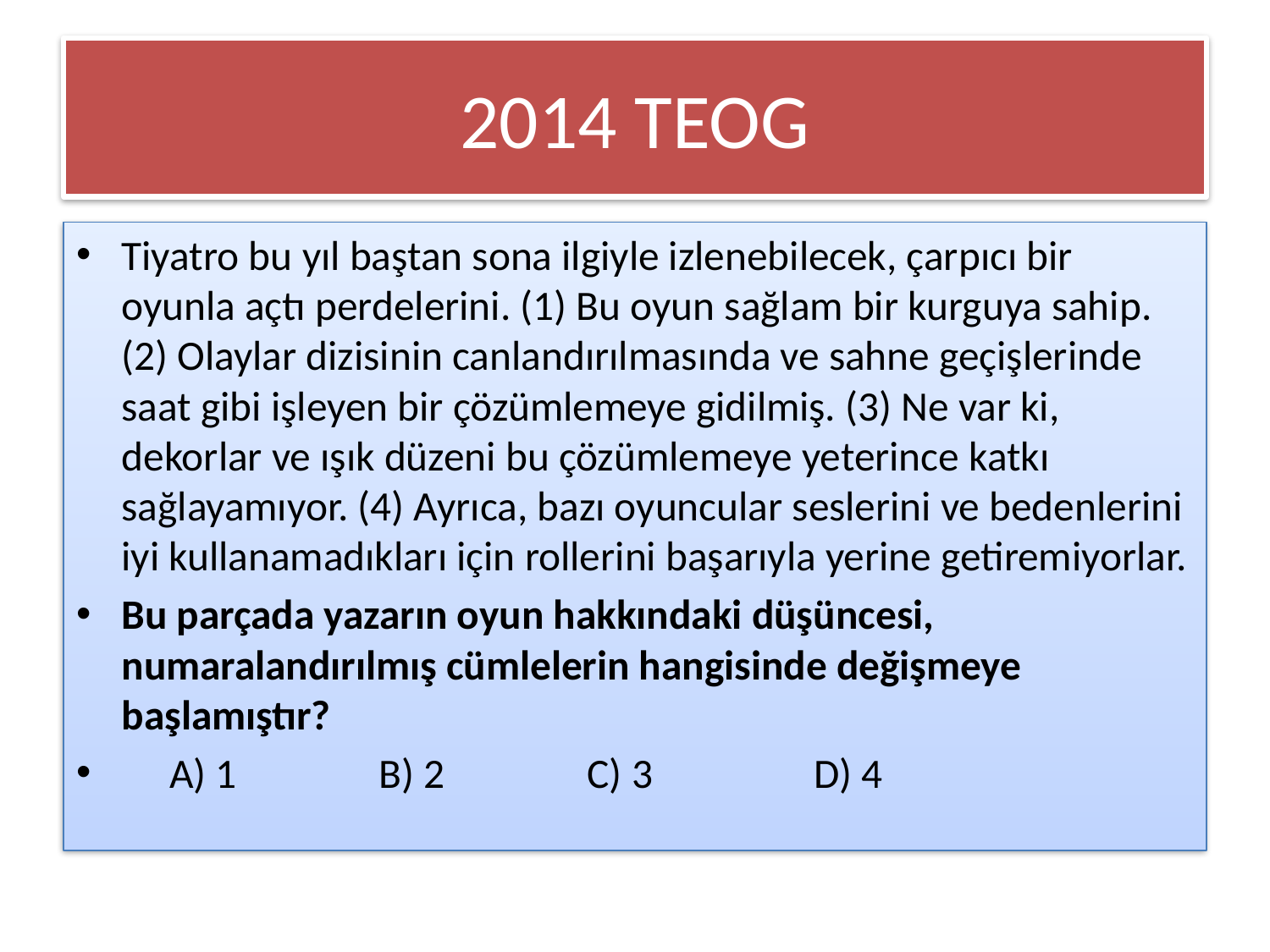

# 2014 TEOG
Tiyatro bu yıl baştan sona ilgiyle izlenebilecek, çarpıcı bir oyunla açtı perdelerini. (1) Bu oyun sağlam bir kurguya sahip. (2) Olaylar dizisinin canlandırılmasında ve sahne geçişlerinde saat gibi işleyen bir çözümlemeye gidilmiş. (3) Ne var ki, dekorlar ve ışık düzeni bu çözümlemeye yeterince katkı sağlayamıyor. (4) Ayrıca, bazı oyuncular seslerini ve bedenlerini iyi kullanamadıkları için rollerini başarıyla yerine getiremiyorlar.
Bu parçada yazarın oyun hakkındaki düşüncesi, numaralandırılmış cümlelerin hangisinde değişmeye başlamıştır?
     A) 1               B) 2               C) 3                 D) 4